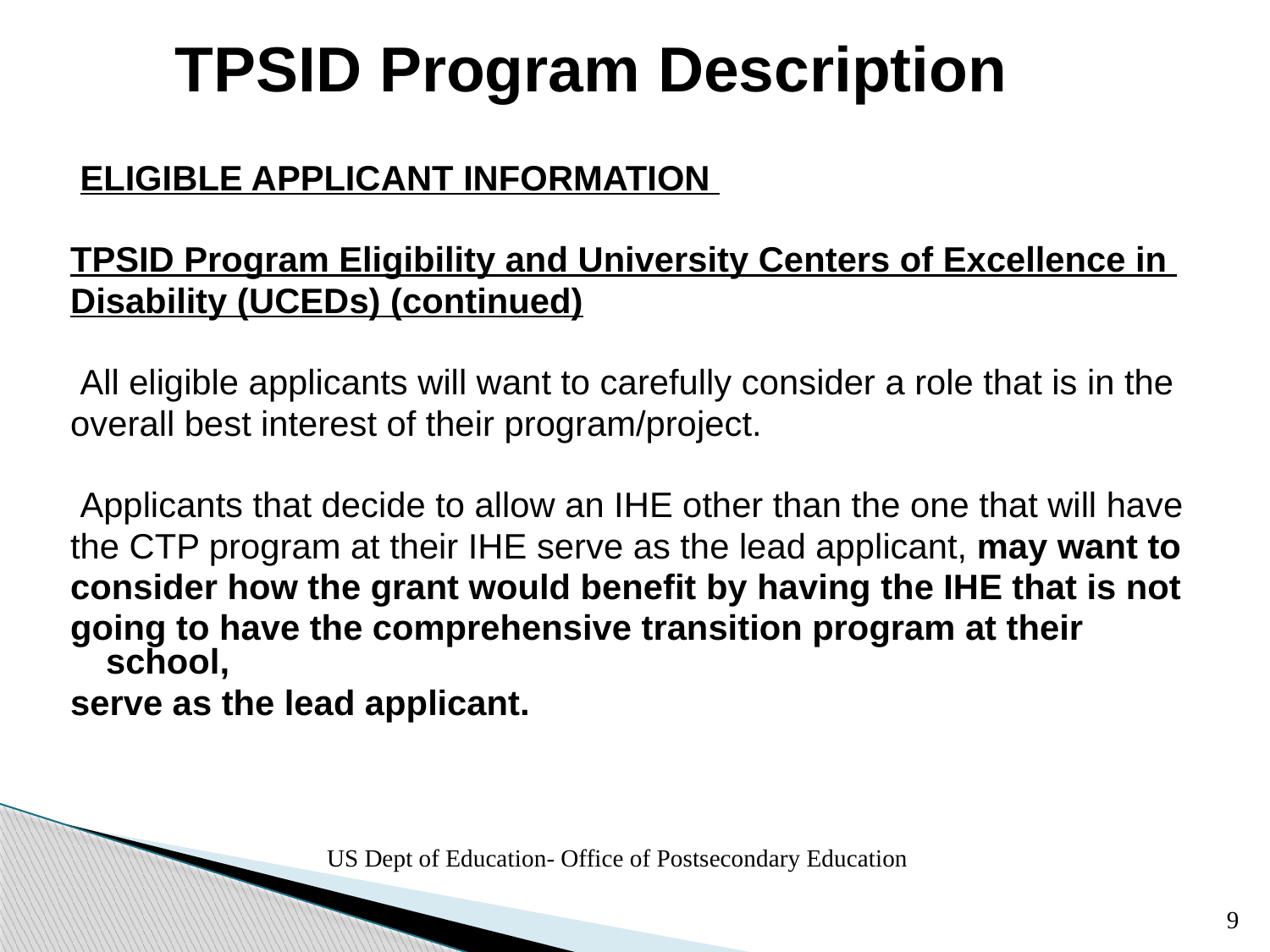

# TPSID Program Description

 ELIGIBLE APPLICANT INFORMATION

TPSID Program Eligibility and University Centers of Excellence in
Disability (UCEDs) (continued)

 All eligible applicants will want to carefully consider a role that is in the
overall best interest of their program/project.

 Applicants that decide to allow an IHE other than the one that will have
the CTP program at their IHE serve as the lead applicant, may want to
consider how the grant would benefit by having the IHE that is not
going to have the comprehensive transition program at their school,
serve as the lead applicant.

US Dept of Education- Office of Postsecondary Education
9